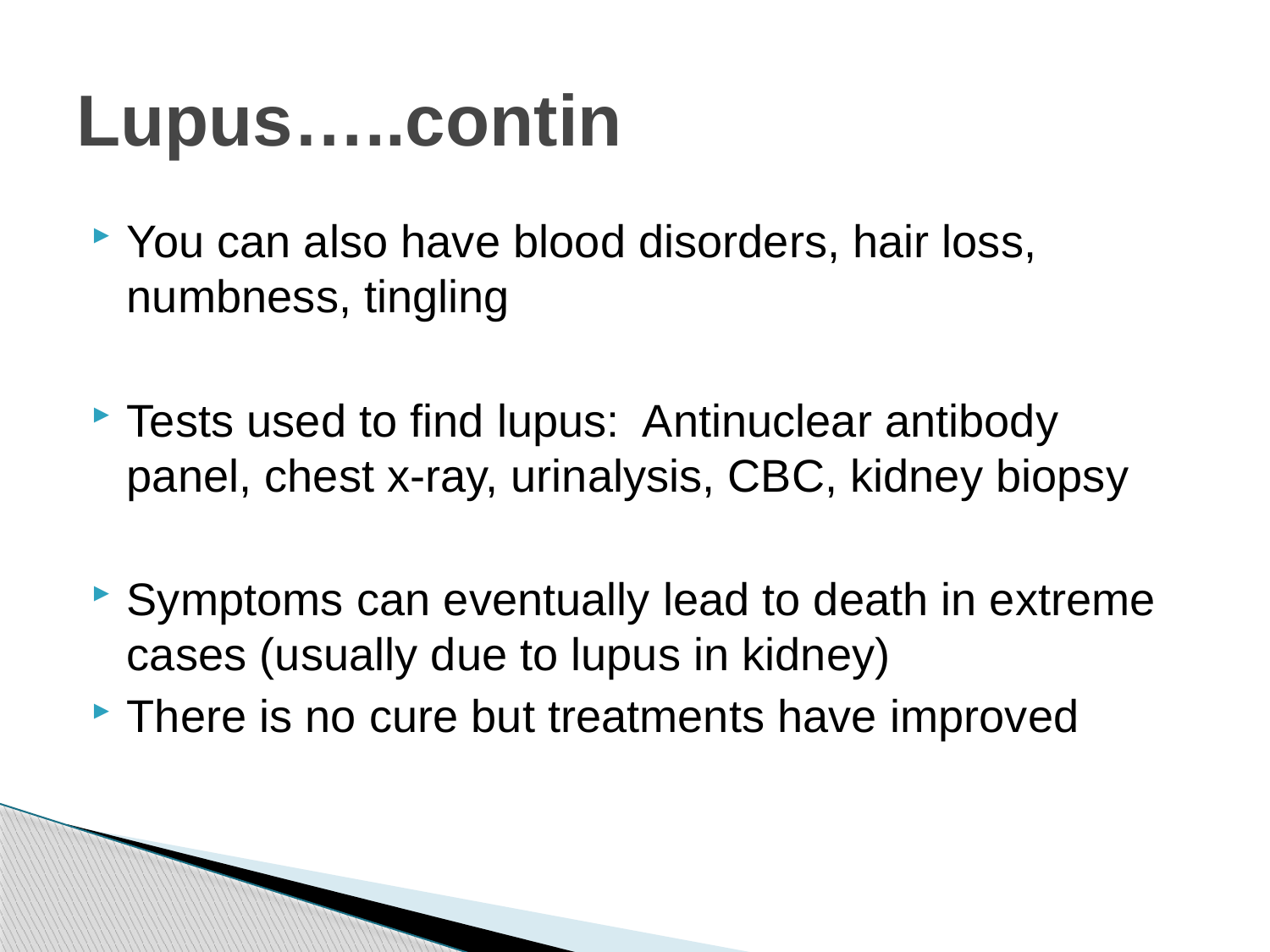

# Lupus…..contin
You can also have blood disorders, hair loss, numbness, tingling

Tests used to find lupus:  Antinuclear antibody panel, chest x-ray, urinalysis, CBC, kidney biopsy

Symptoms can eventually lead to death in extreme cases (usually due to lupus in kidney)
There is no cure but treatments have improved